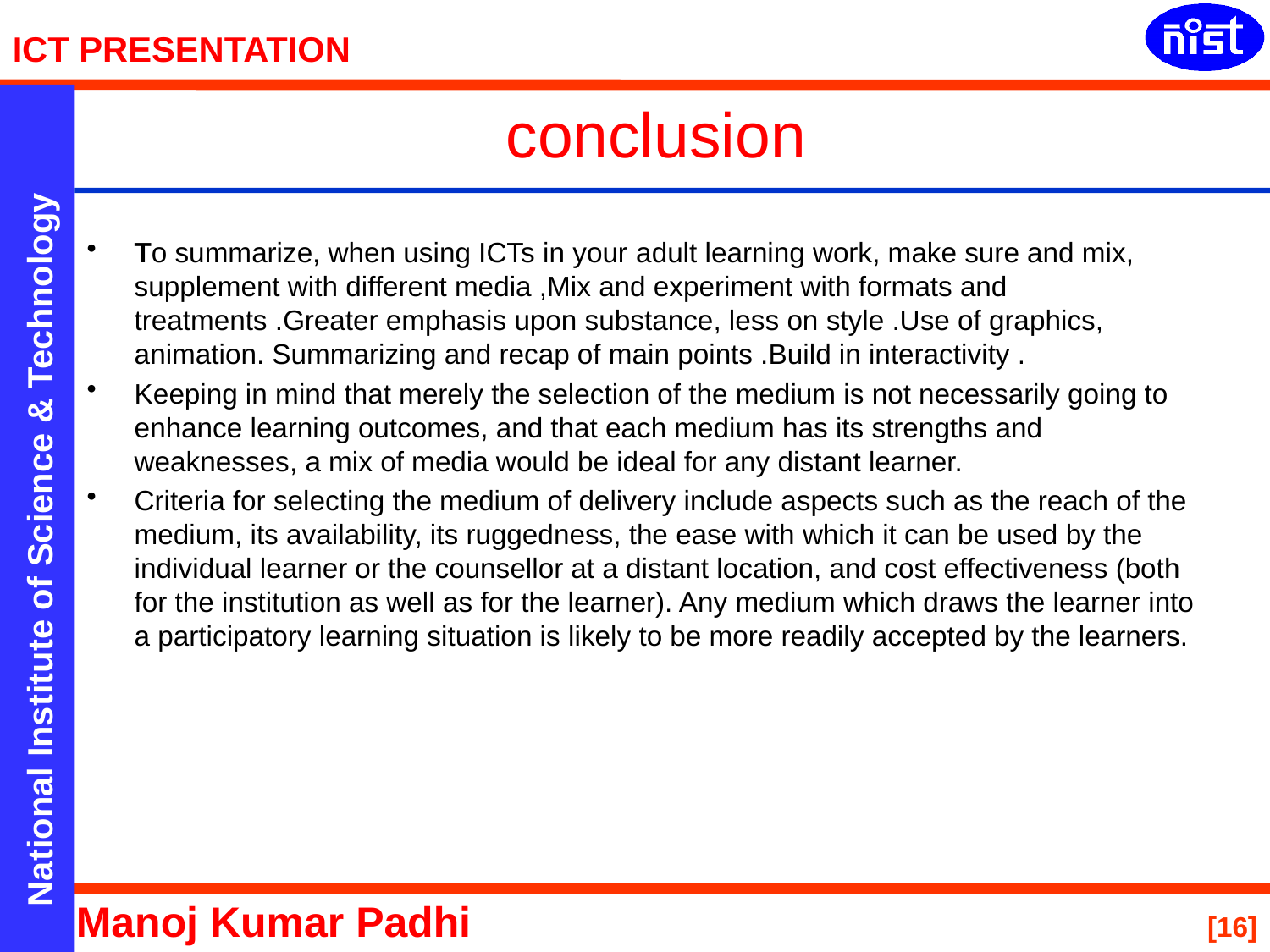

conclusion

To summarize, when using ICTs in your adult learning work, make sure and mix, supplement with different media ,Mix and experiment with formats and treatments .Greater emphasis upon substance, less on style .Use of graphics, animation. Summarizing and recap of main points .Build in interactivity .
Keeping in mind that merely the selection of the medium is not necessarily going to enhance learning outcomes, and that each medium has its strengths and weaknesses, a mix of media would be ideal for any distant learner.
Criteria for selecting the medium of delivery include aspects such as the reach of the medium, its availability, its ruggedness, the ease with which it can be used by the individual learner or the counsellor at a distant location, and cost effectiveness (both for the institution as well as for the learner). Any medium which draws the learner into a participatory learning situation is likely to be more readily accepted by the learners.